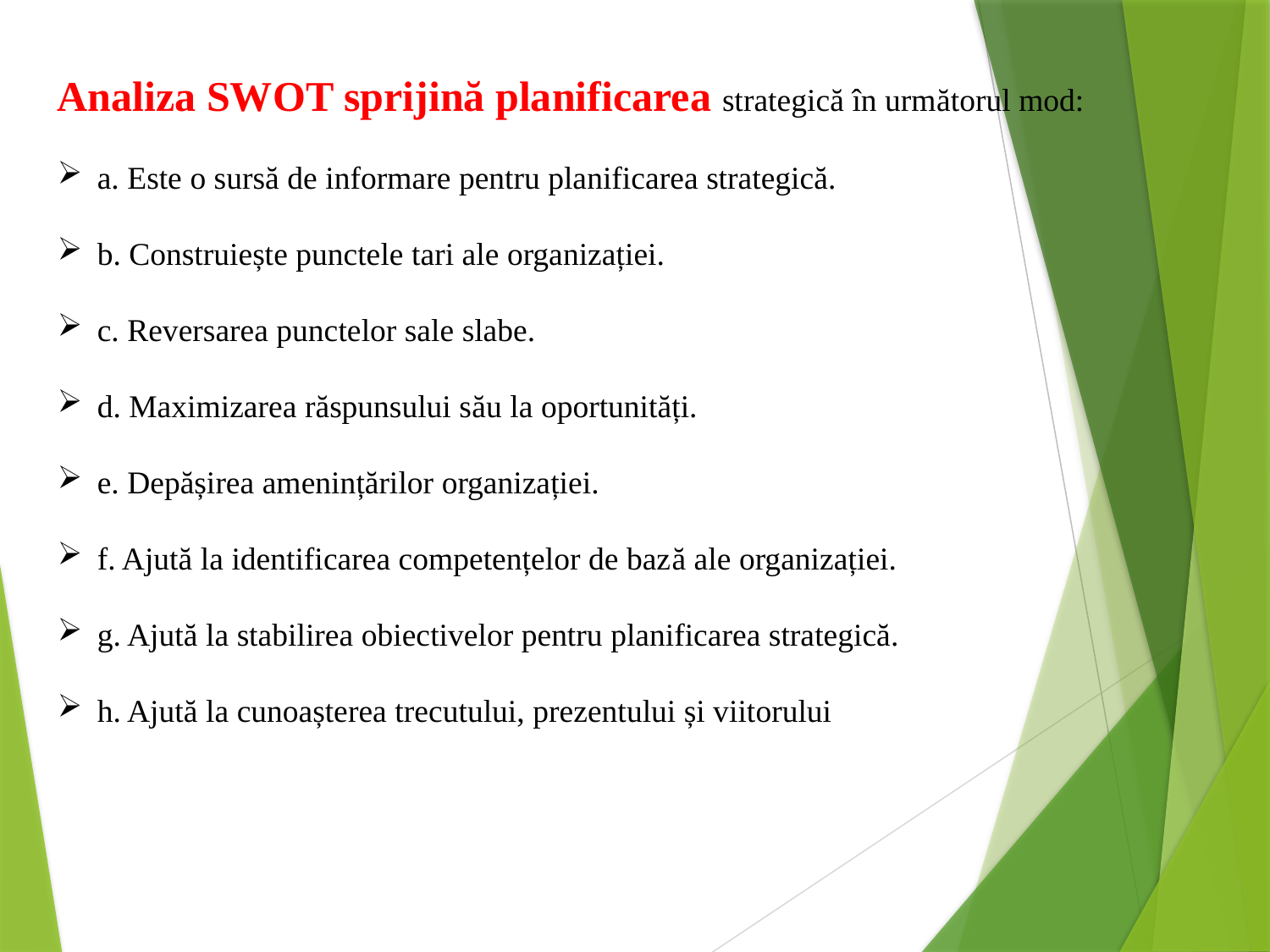

Analiza SWOT sprijină planificarea strategică în următorul mod:
a. Este o sursă de informare pentru planificarea strategică.
b. Construiește punctele tari ale organizației.
c. Reversarea punctelor sale slabe.
d. Maximizarea răspunsului său la oportunități.
e. Depășirea amenințărilor organizației.
f. Ajută la identificarea competențelor de bază ale organizației.
g. Ajută la stabilirea obiectivelor pentru planificarea strategică.
h. Ajută la cunoașterea trecutului, prezentului și viitorului